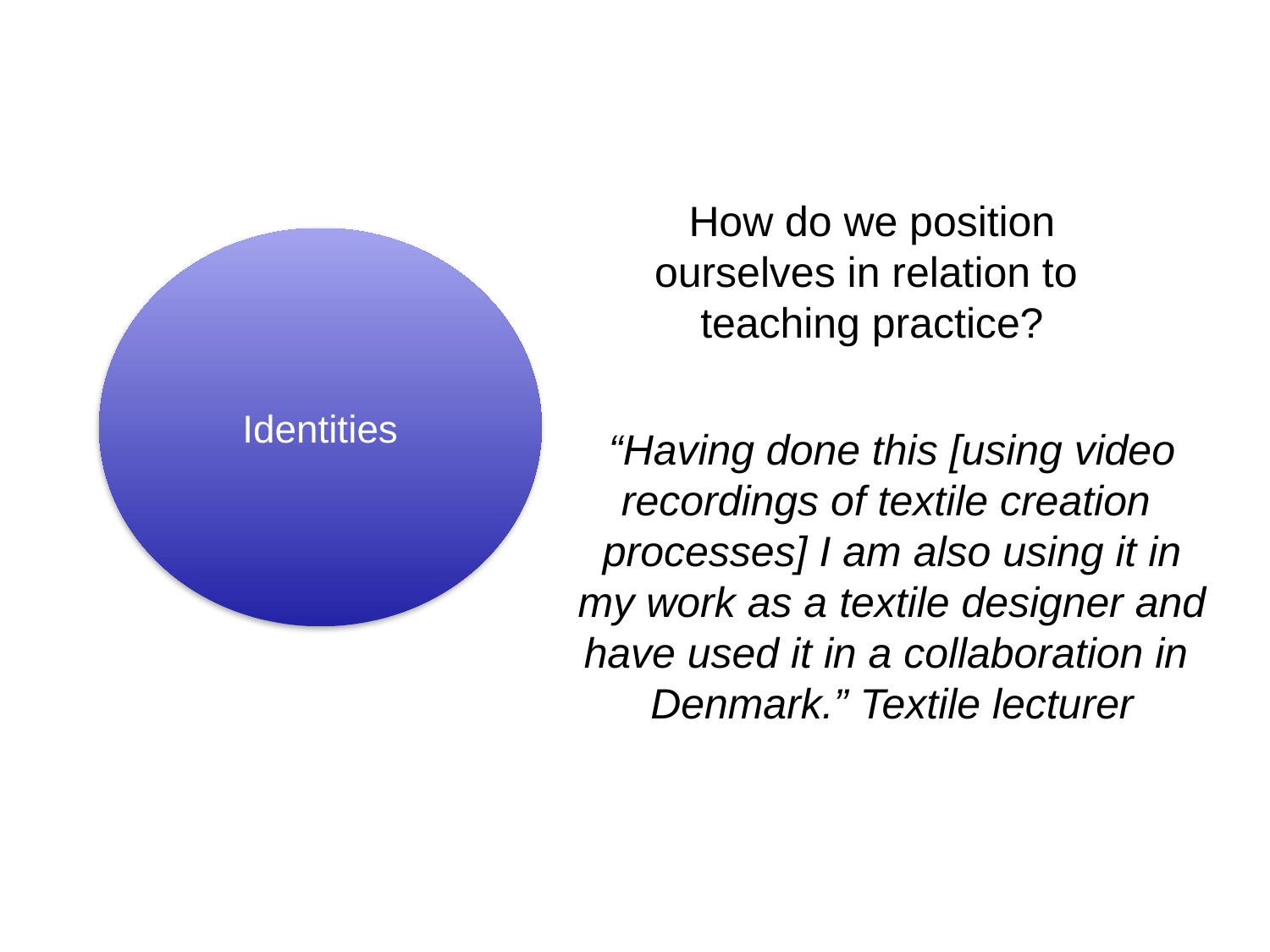

How do we position
ourselves in relation to
teaching practice?
Identities
“Having done this [using video
recordings of textile creation
processes] I am also using it in
my work as a textile designer and
have used it in a collaboration in
Denmark.” Textile lecturer